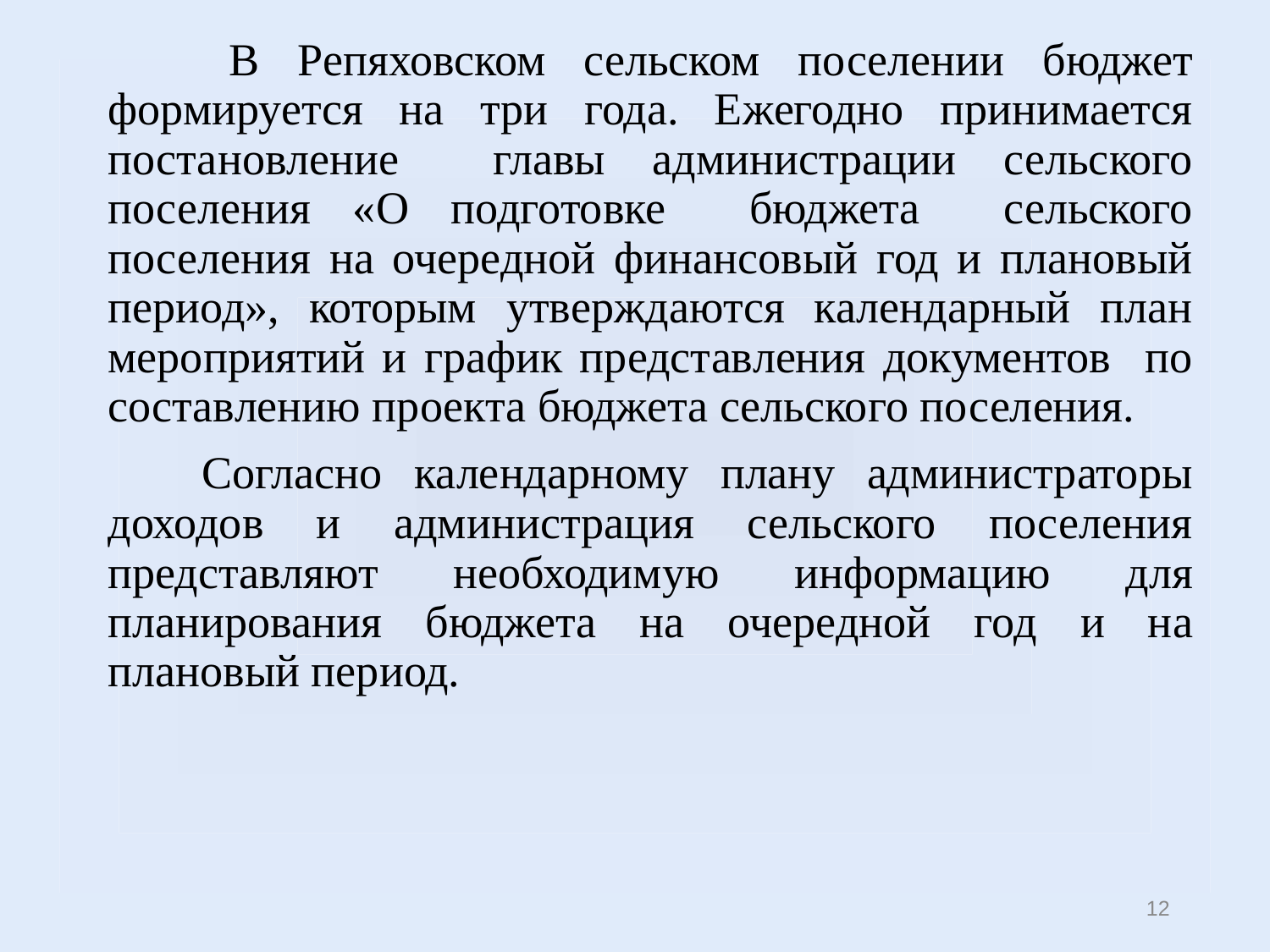

В Репяховском сельском поселении бюджет формируется на три года. Ежегодно принимается постановление  главы администрации сельского поселения «О подготовке  бюджета  сельского поселения на очередной финансовый год и плановый период», которым утверждаются календарный план мероприятий и график представления документов  по составлению проекта бюджета сельского поселения.
    Согласно календарному плану администраторы доходов и администрация сельского поселения представляют необходимую информацию для планирования бюджета на очередной год и на плановый период.
12